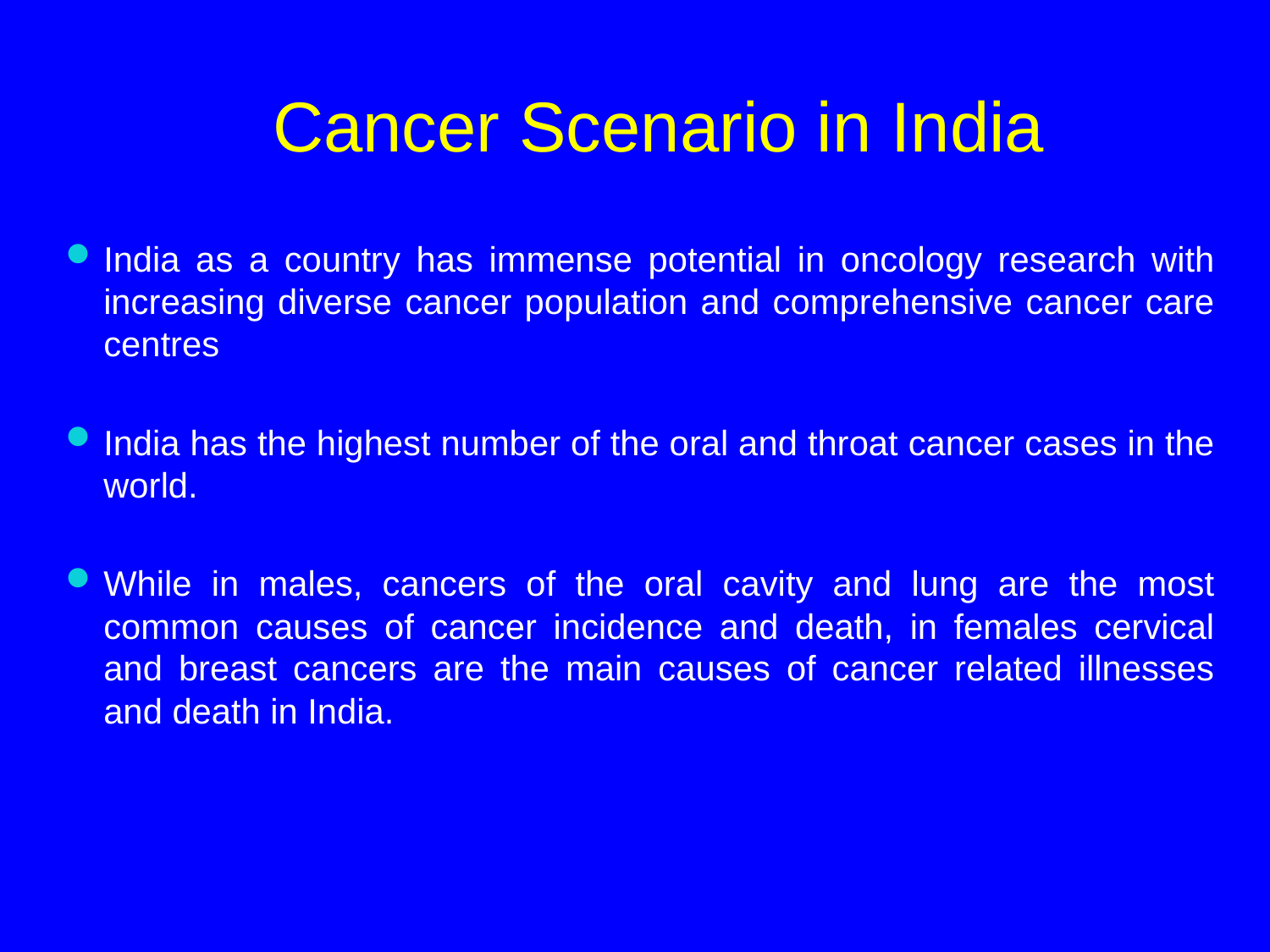

Cancer Scenario in India
India as a country has immense potential in oncology research with increasing diverse cancer population and comprehensive cancer care centres

India has the highest number of the oral and throat cancer cases in the world.

While in males, cancers of the oral cavity and lung are the most common causes of cancer incidence and death, in females cervical and breast cancers are the main causes of cancer related illnesses and death in India.